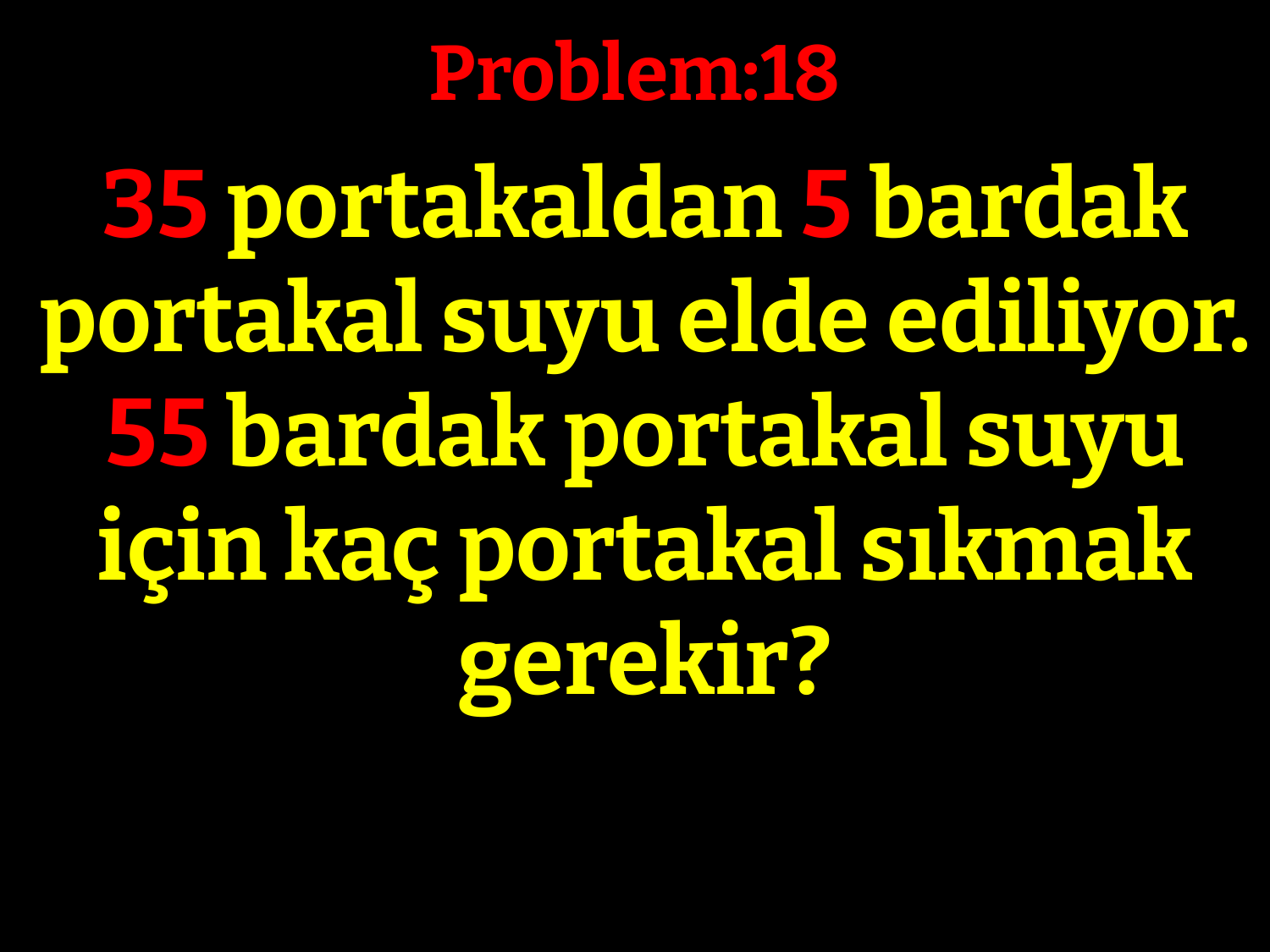

Problem:18
35 portakaldan 5 bardak portakal suyu elde ediliyor. 55 bardak portakal suyu için kaç portakal sıkmak gerekir?
#